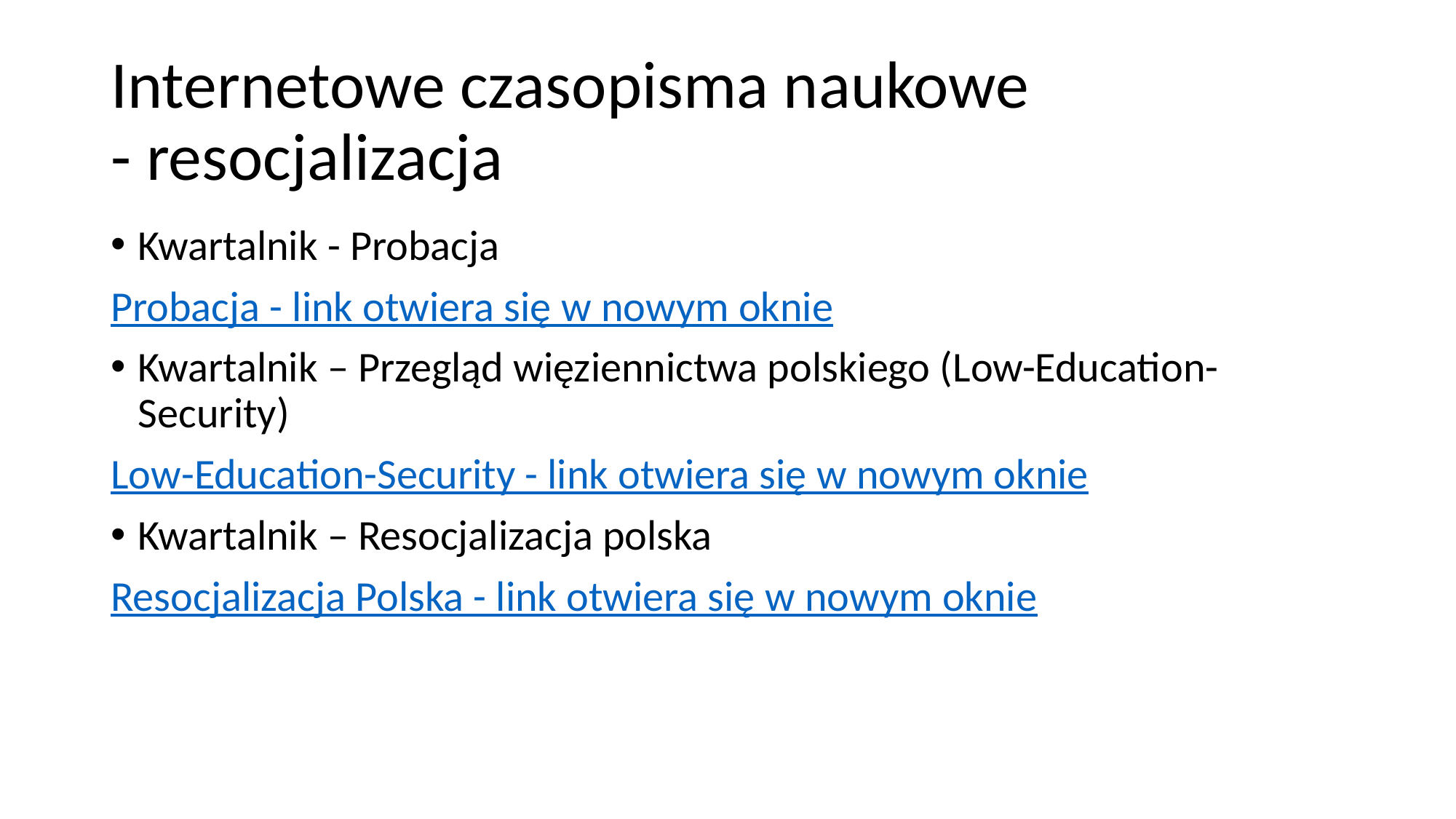

# Internetowe czasopisma naukowe - resocjalizacja
Kwartalnik - Probacja
Probacja - link otwiera się w nowym oknie
Kwartalnik – Przegląd więziennictwa polskiego (Low-Education-Security)
Low-Education-Security - link otwiera się w nowym oknie
Kwartalnik – Resocjalizacja polska
Resocjalizacja Polska - link otwiera się w nowym oknie